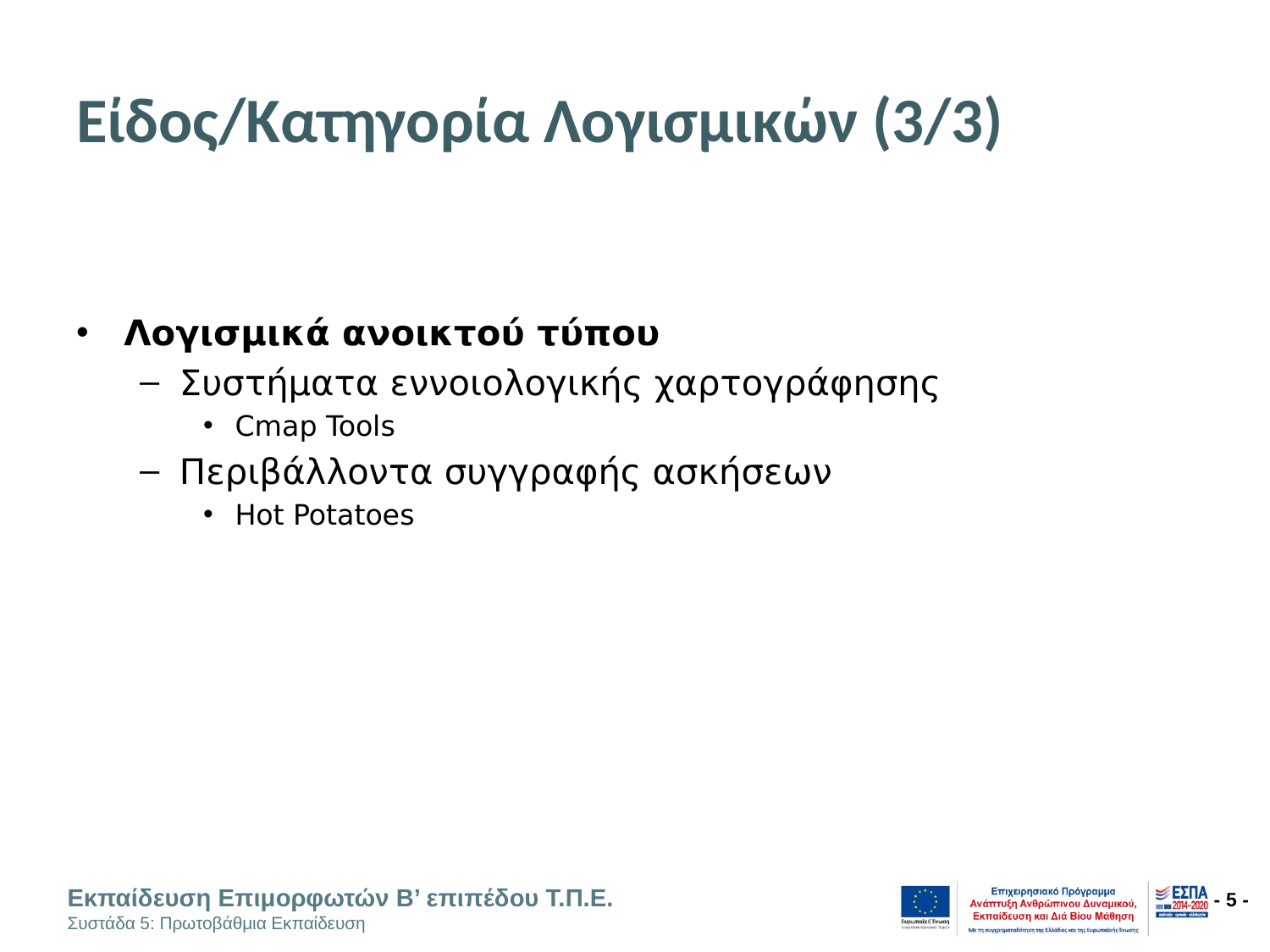

# Είδος/Κατηγορία Λογισμικών (3/3)

Λογισμικά ανοικτού τύπου
Συστήματα εννοιολογικής χαρτογράφησης
Cmap Tools
Περιβάλλοντα συγγραφής ασκήσεων
Hot Potatoes